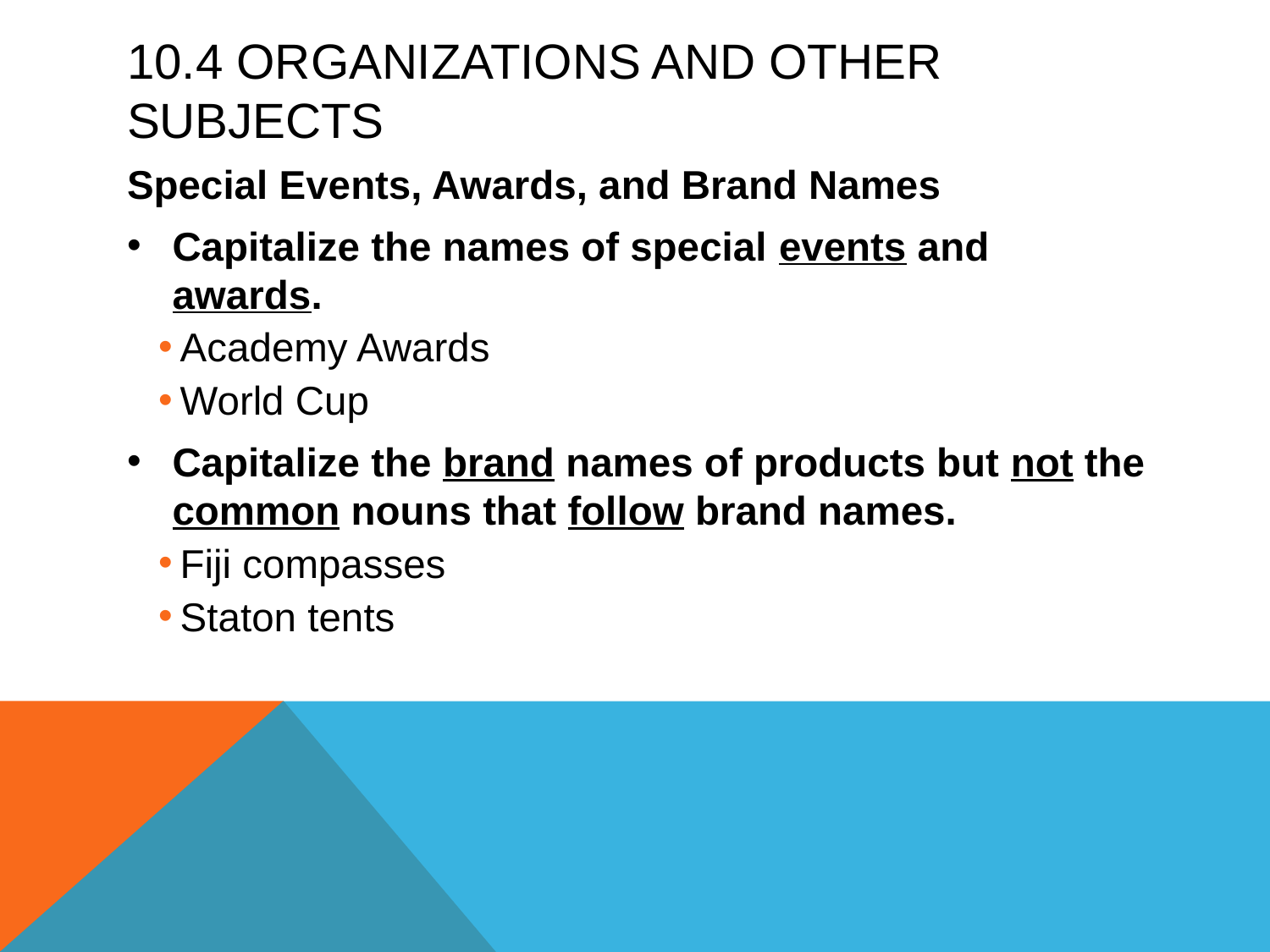

# 10.4 Organizations and Other Subjects
Special Events, Awards, and Brand Names
Capitalize the names of special events and awards.
Academy Awards
World Cup
Capitalize the brand names of products but not the common nouns that follow brand names.
Fiji compasses
Staton tents